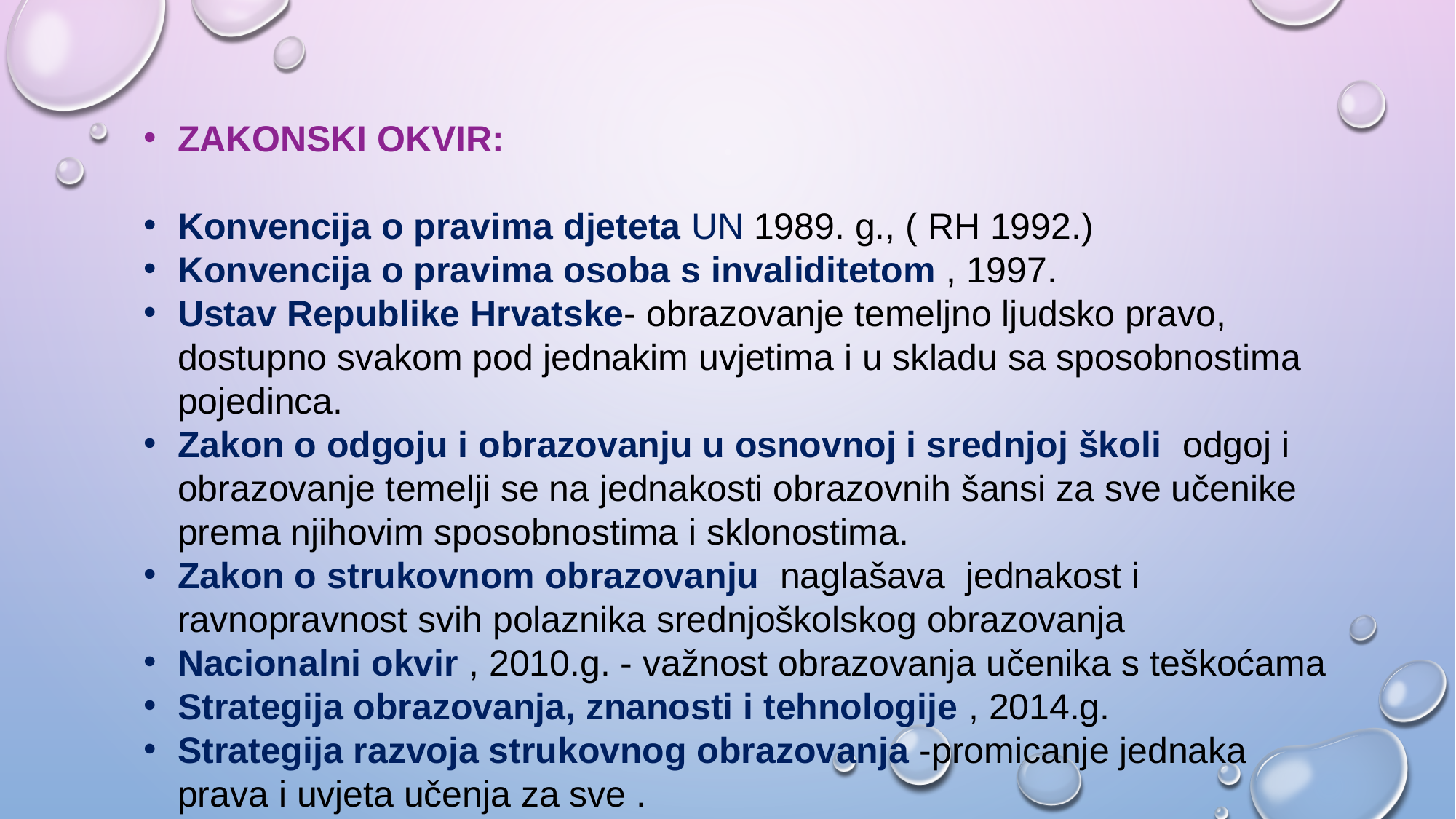

ZAKONSKI OKVIR:

Konvencija o pravima djeteta UN 1989. g., ( RH 1992.)
Konvencija o pravima osoba s invaliditetom , 1997.
Ustav Republike Hrvatske- obrazovanje temeljno ljudsko pravo, dostupno svakom pod jednakim uvjetima i u skladu sa sposobnostima pojedinca.
Zakon o odgoju i obrazovanju u osnovnoj i srednjoj školi  odgoj i obrazovanje temelji se na jednakosti obrazovnih šansi za sve učenike prema njihovim sposobnostima i sklonostima.
Zakon o strukovnom obrazovanju  naglašava  jednakost i ravnopravnost svih polaznika srednjoškolskog obrazovanja
Nacionalni okvir , 2010.g. - važnost obrazovanja učenika s teškoćama
Strategija obrazovanja, znanosti i tehnologije , 2014.g.
Strategija razvoja strukovnog obrazovanja -promicanje jednaka prava i uvjeta učenja za sve .